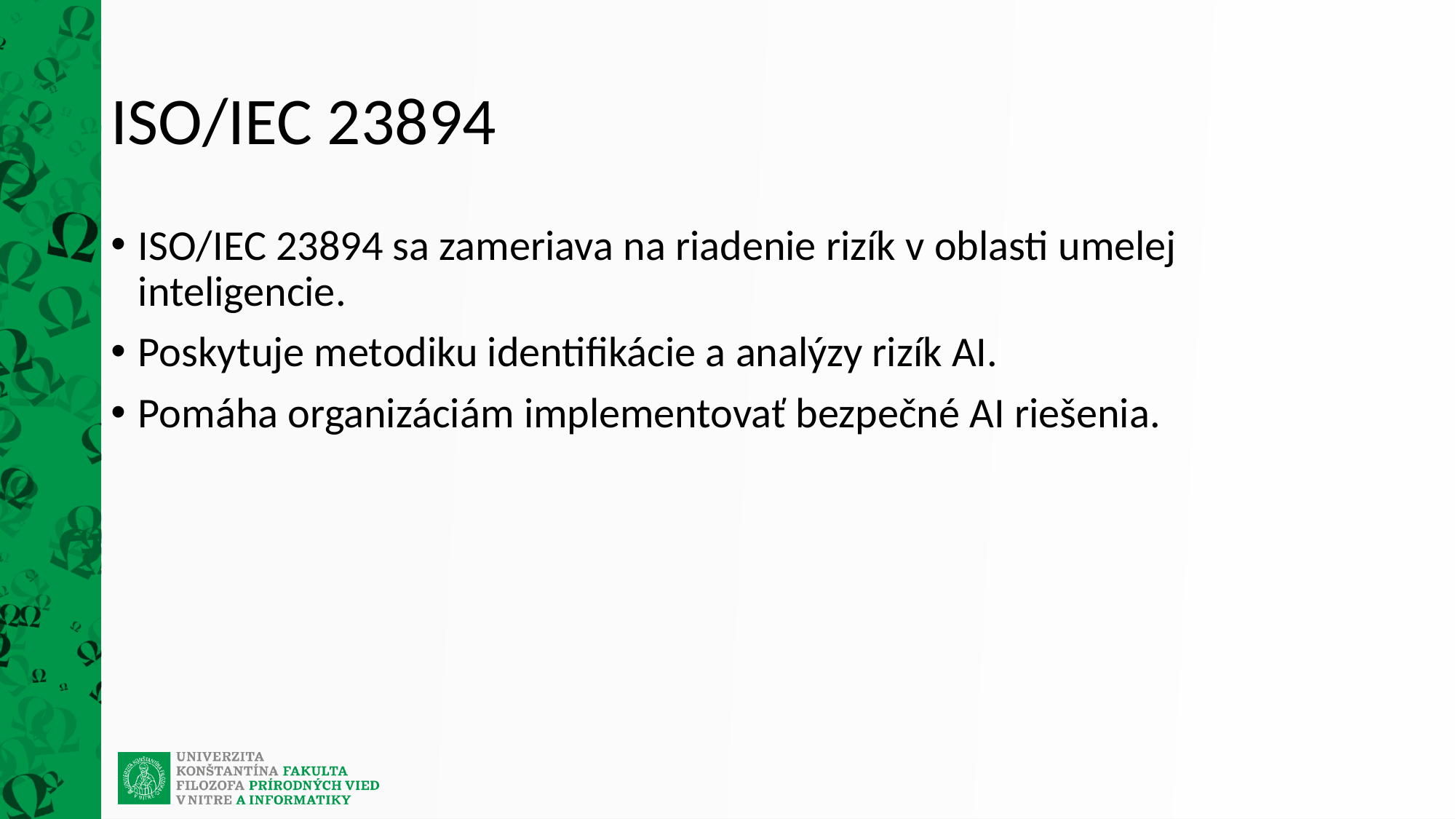

# ISO/IEC 23894
ISO/IEC 23894 sa zameriava na riadenie rizík v oblasti umelej inteligencie.
Poskytuje metodiku identifikácie a analýzy rizík AI.
Pomáha organizáciám implementovať bezpečné AI riešenia.